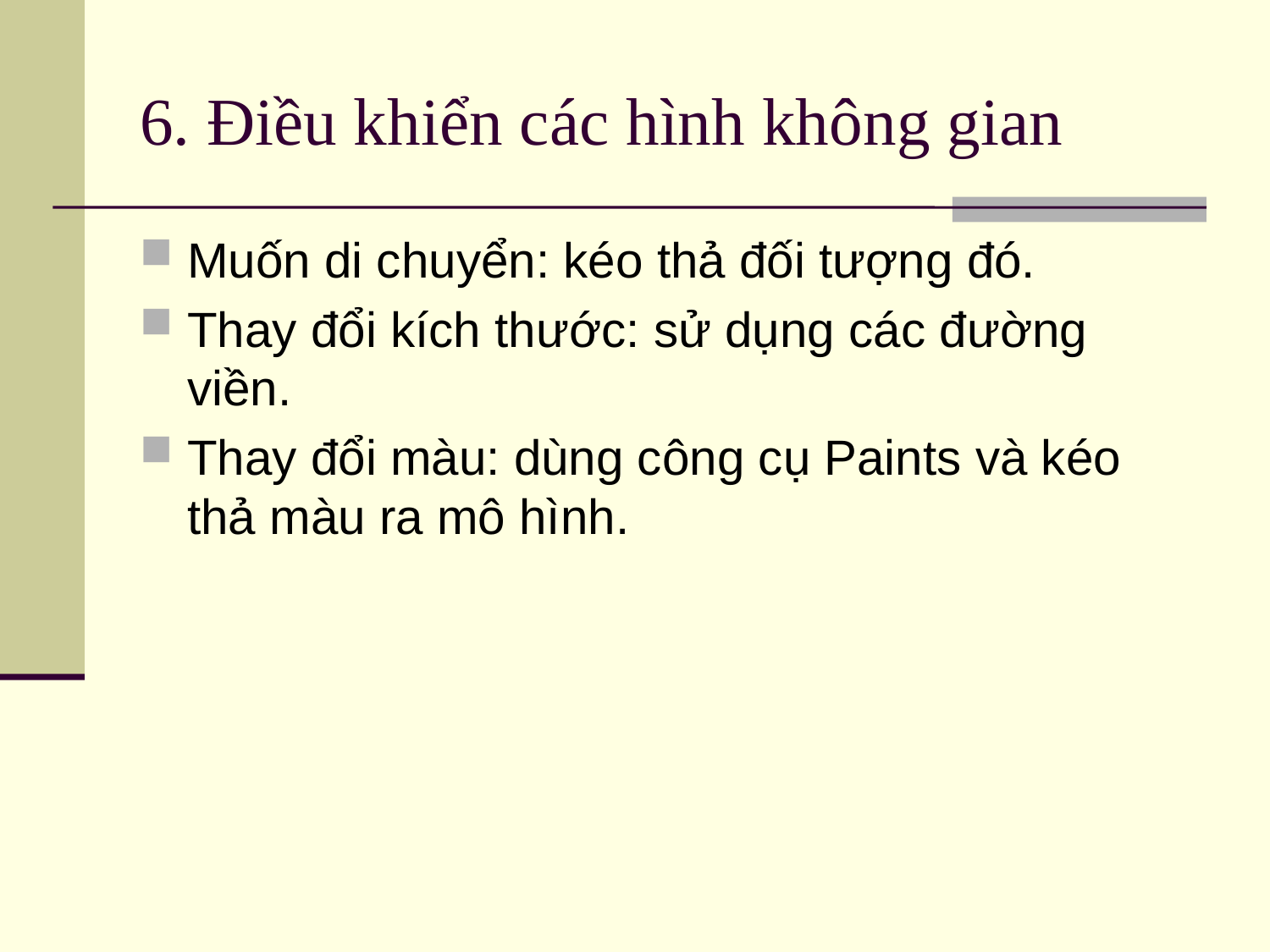

# 6. Điều khiển các hình không gian
Muốn di chuyển: kéo thả đối tượng đó.
Thay đổi kích thước: sử dụng các đường viền.
Thay đổi màu: dùng công cụ Paints và kéo thả màu ra mô hình.